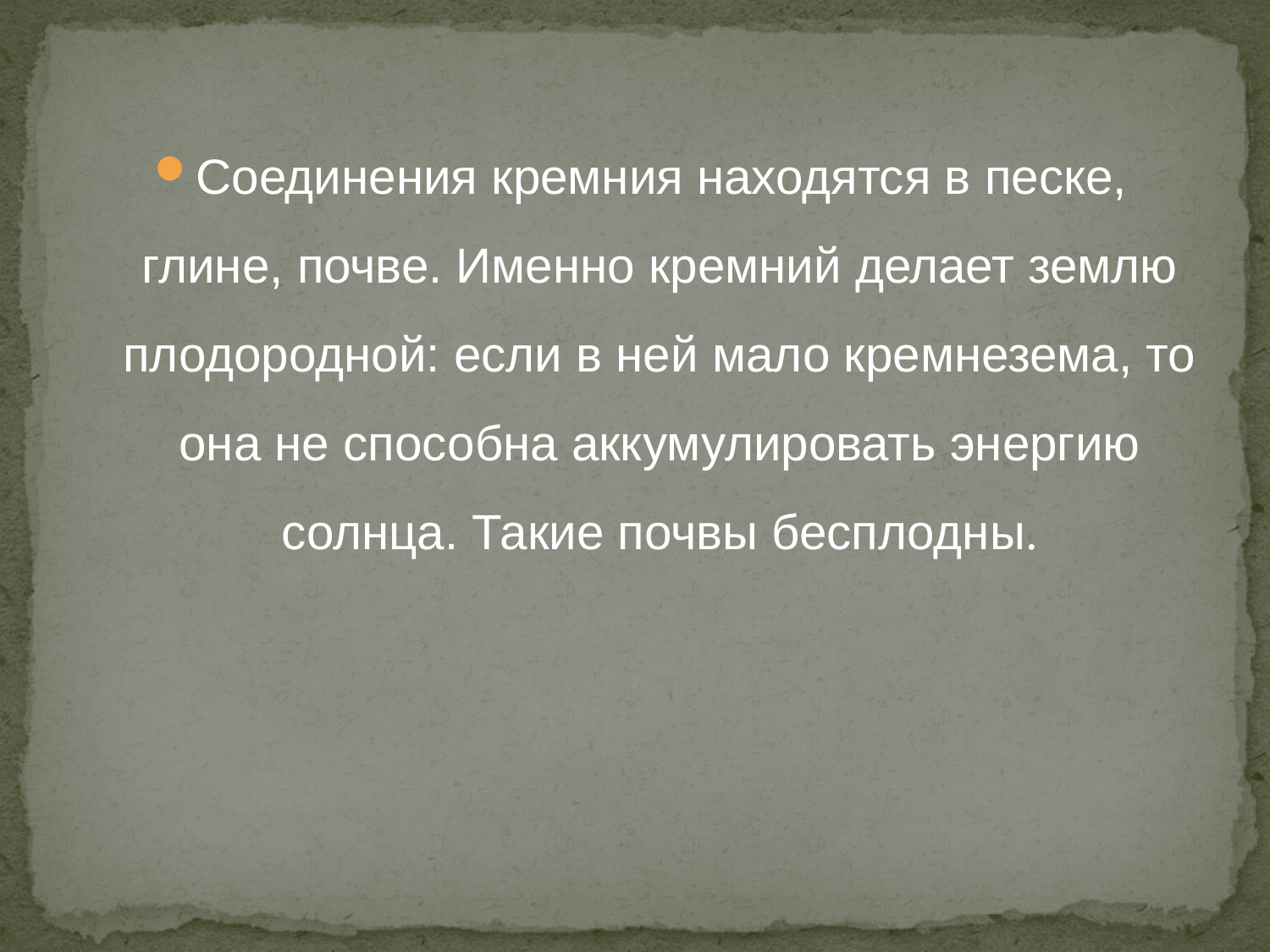

Соединения кремния находятся в песке, глине, почве. Именно кремний делает землю плодородной: если в ней мало кремнезема, то она не способна аккумулировать энергию солнца. Такие почвы бесплодны.